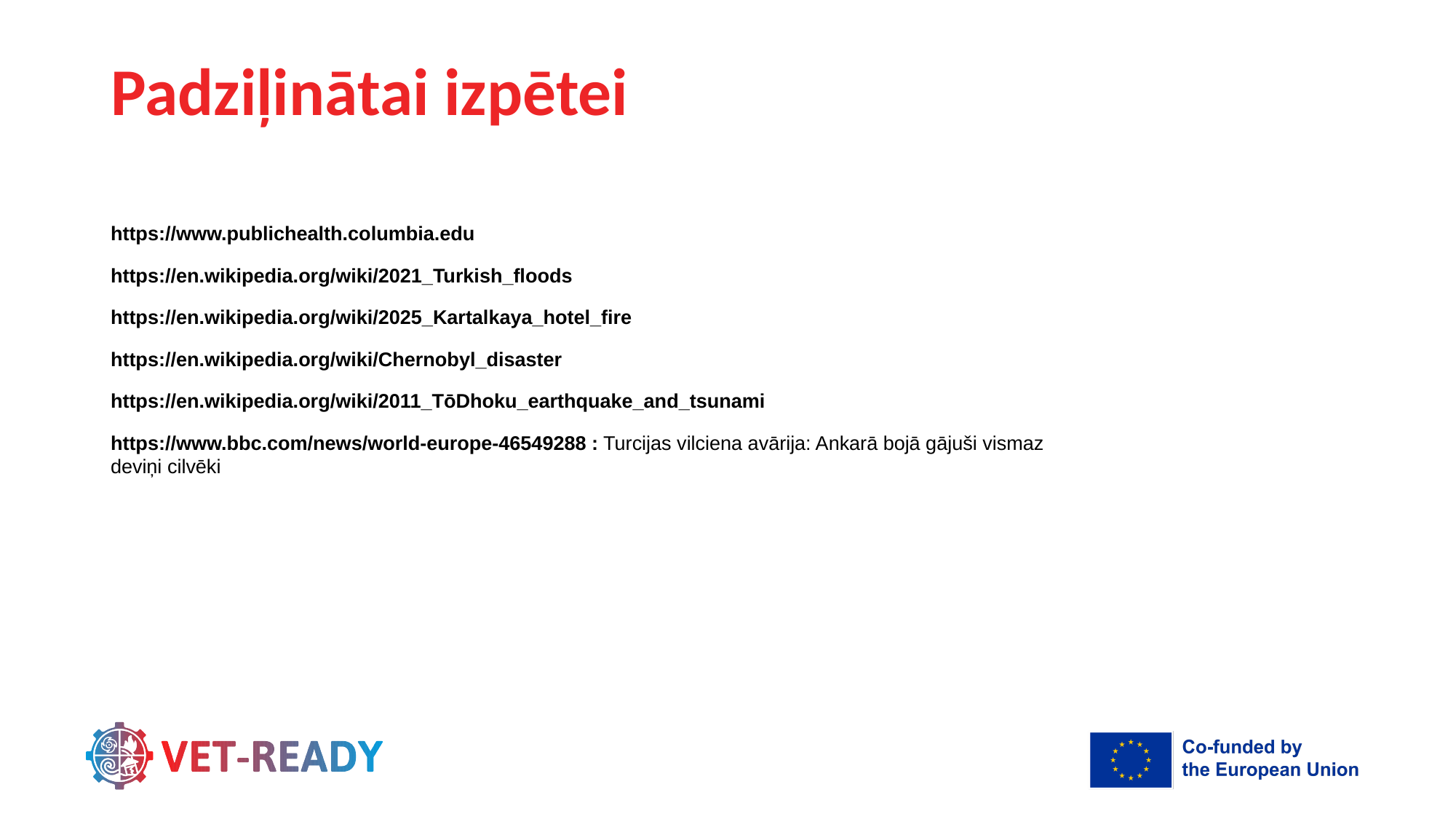

# Padziļinātai izpētei
https://www.publichealth.columbia.edu
https://en.wikipedia.org/wiki/2021_Turkish_floods
https://en.wikipedia.org/wiki/2025_Kartalkaya_hotel_fire
https://en.wikipedia.org/wiki/Chernobyl_disaster
https://en.wikipedia.org/wiki/2011_TōDhoku_earthquake_and_tsunami
https://www.bbc.com/news/world-europe-46549288 : Turcijas vilciena avārija: Ankarā bojā gājuši vismaz deviņi cilvēki